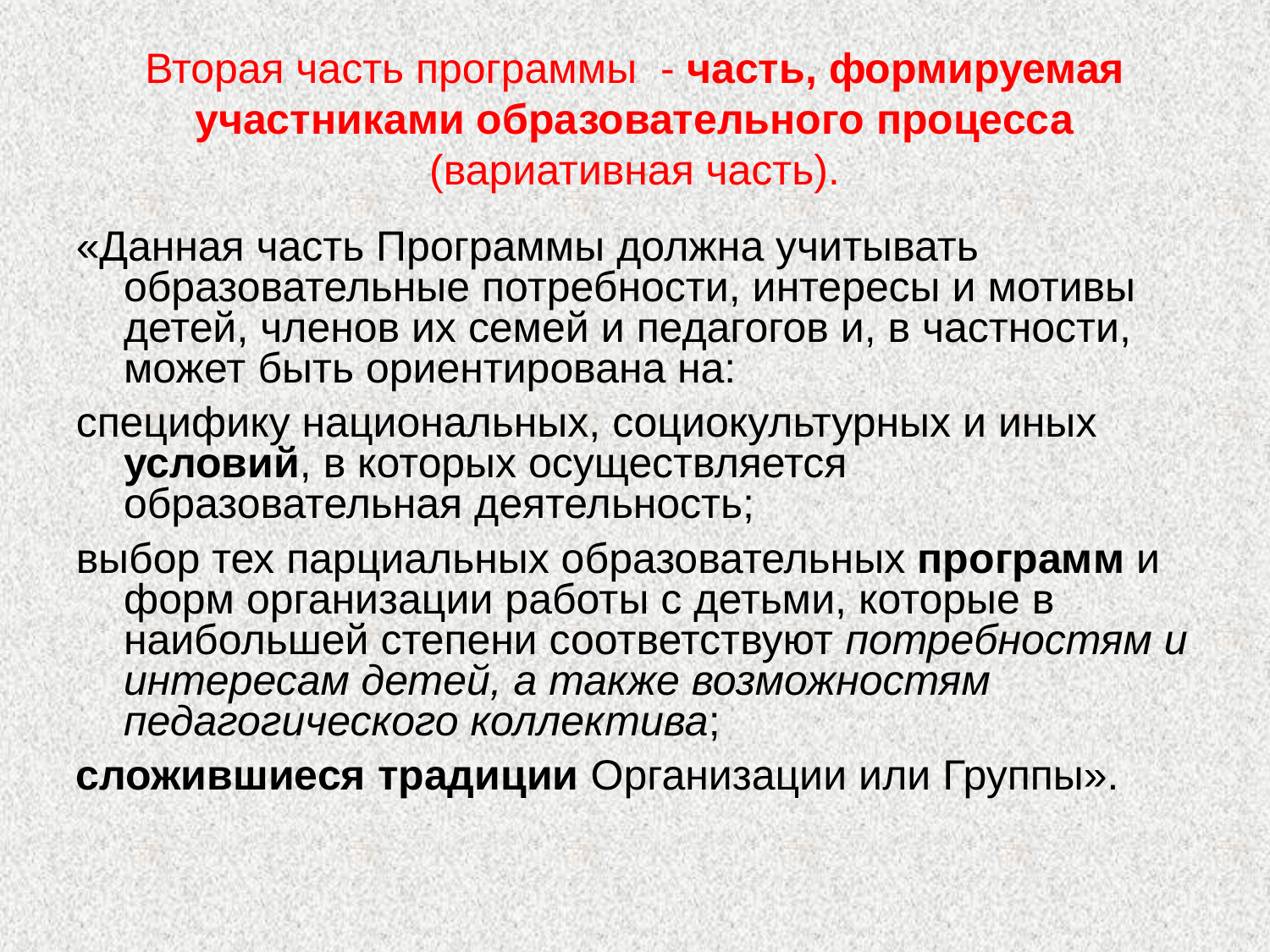

# Вторая часть программы  - часть, формируемая участниками образовательного процесса (вариативная часть).
«Данная часть Программы должна учитывать образовательные потребности, интересы и мотивы детей, членов их семей и педагогов и, в частности, может быть ориентирована на:
специфику национальных, социокультурных и иных условий, в которых осуществляется образовательная деятельность;
выбор тех парциальных образовательных программ и форм организации работы с детьми, которые в наибольшей степени соответствуют потребностям и интересам детей, а также возможностям педагогического коллектива;
сложившиеся традиции Организации или Группы».